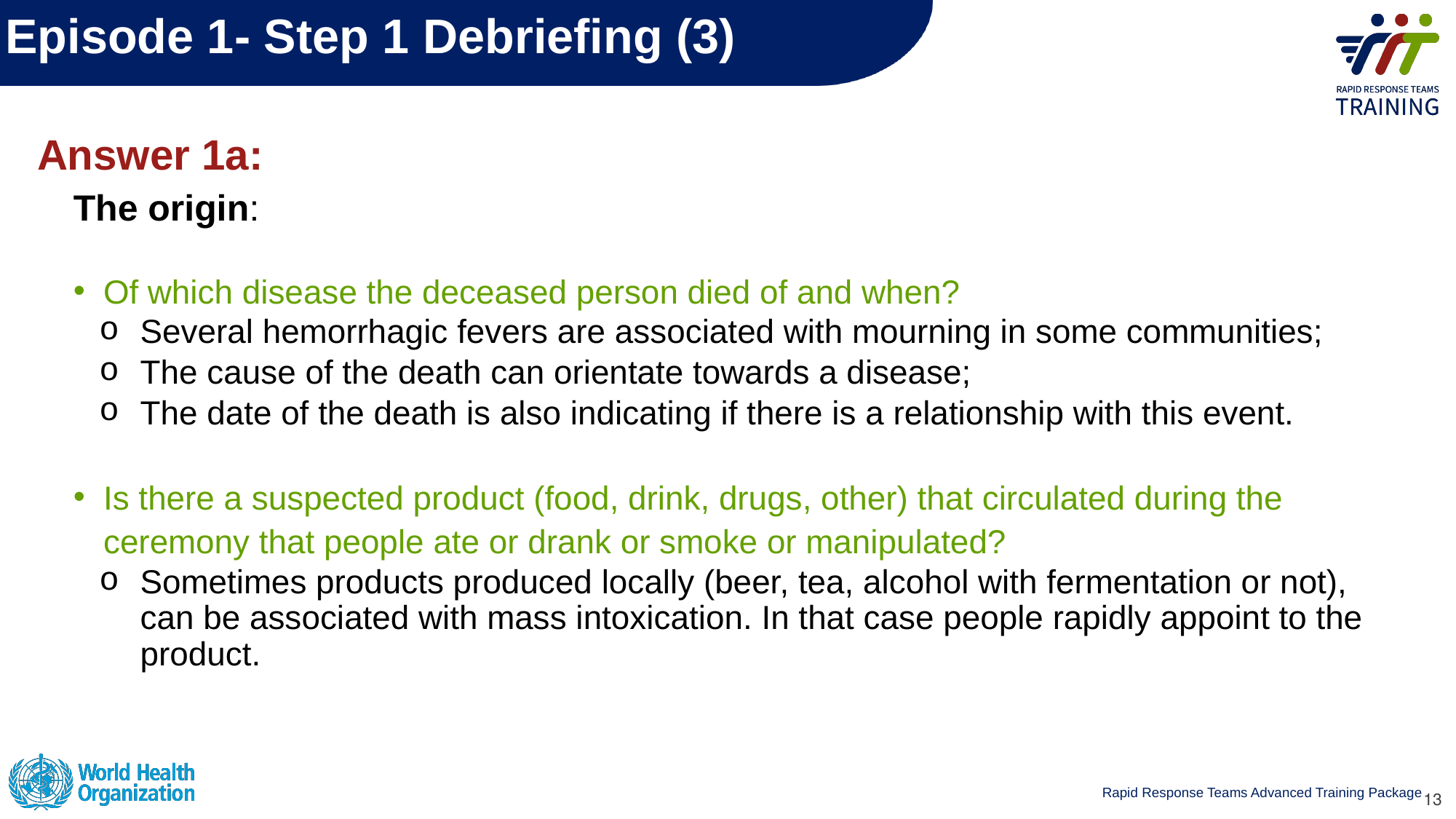

Episode 1- Step 1 Debriefing (3)
Answer 1a:
The origin:

Of which disease the deceased person died of and when?
Several hemorrhagic fevers are associated with mourning in some communities;
The cause of the death can orientate towards a disease;
The date of the death is also indicating if there is a relationship with this event.

Is there a suspected product (food, drink, drugs, other) that circulated during the ceremony that people ate or drank or smoke or manipulated?
Sometimes products produced locally (beer, tea, alcohol with fermentation or not), can be associated with mass intoxication. In that case people rapidly appoint to the product.